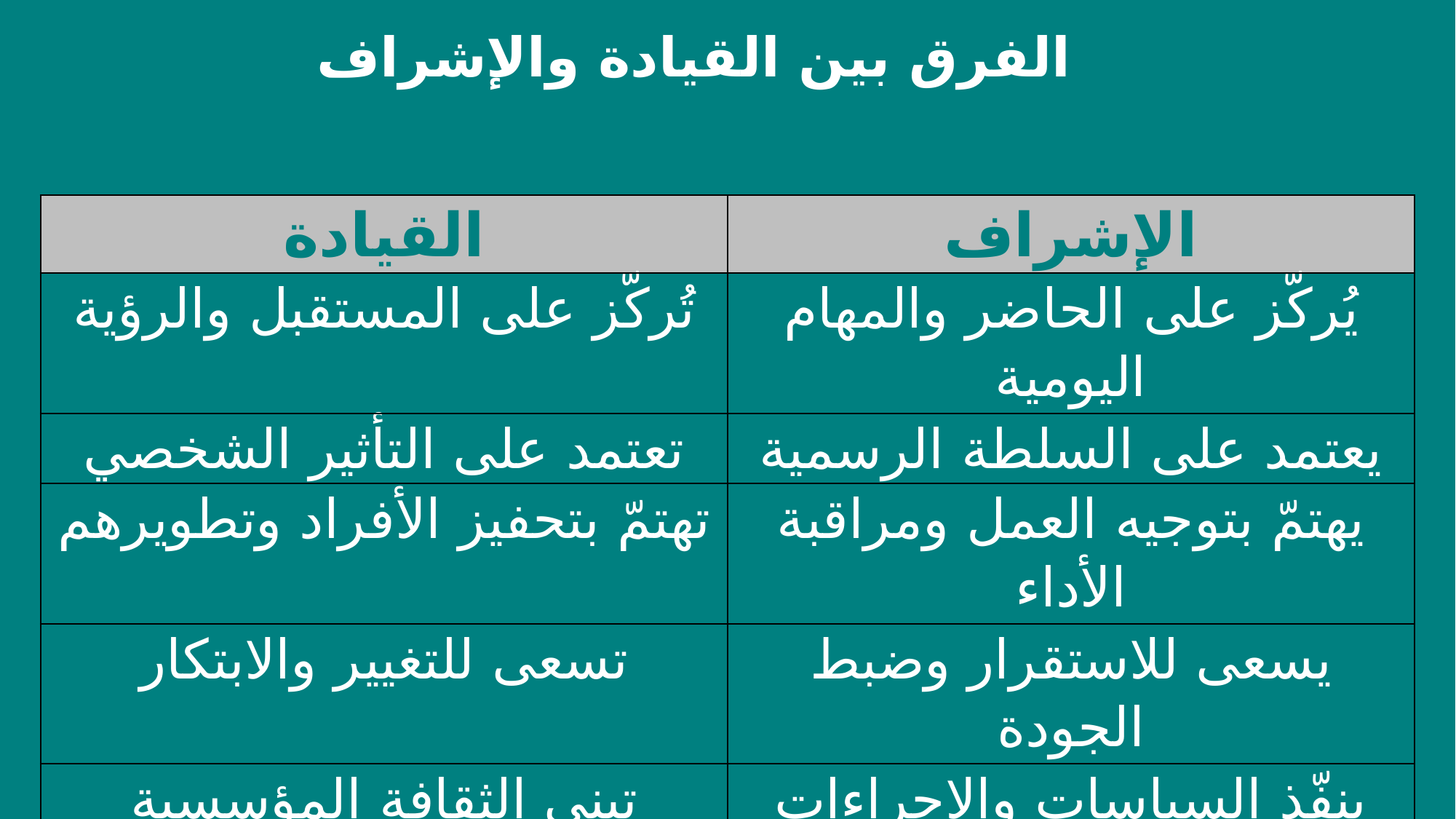

الفرق بين القيادة والإشراف
| القيادة | الإشراف |
| --- | --- |
| تُركّز على المستقبل والرؤية | يُركّز على الحاضر والمهام اليومية |
| تعتمد على التأثير الشخصي | يعتمد على السلطة الرسمية |
| تهتمّ بتحفيز الأفراد وتطويرهم | يهتمّ بتوجيه العمل ومراقبة الأداء |
| تسعى للتغيير والابتكار | يسعى للاستقرار وضبط الجودة |
| تبني الثقافة المؤسسية | ينفّذ السياسات والإجراءات |